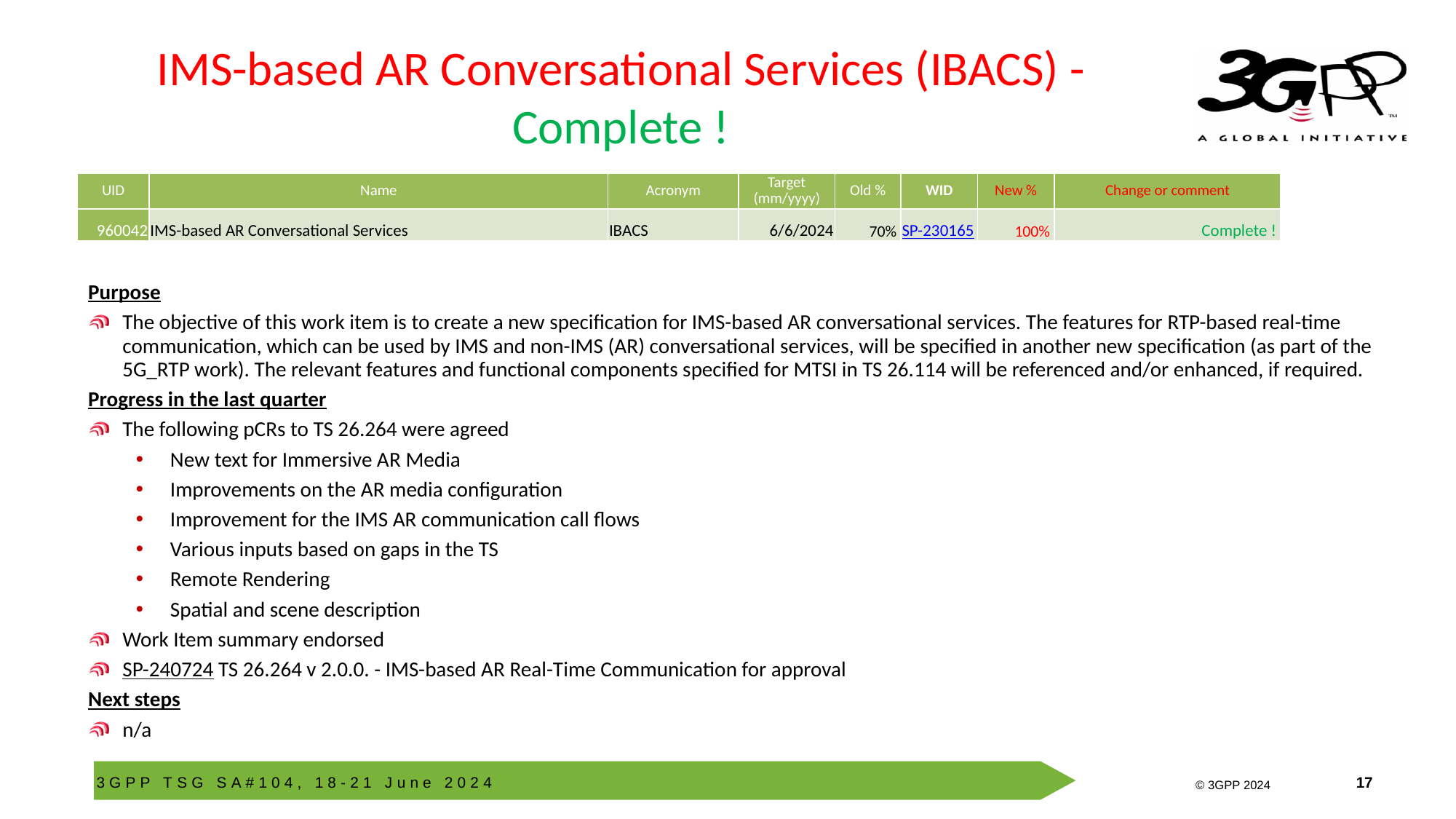

# IMS-based AR Conversational Services (IBACS) - Complete !
| UID | Name | Acronym | Target (mm/yyyy) | Old % | WID | New % | Change or comment |
| --- | --- | --- | --- | --- | --- | --- | --- |
| 960042 | IMS-based AR Conversational Services | IBACS | 6/6/2024 | 70% | SP-230165 | 100% | Complete ! |
Purpose
The objective of this work item is to create a new specification for IMS-based AR conversational services. The features for RTP-based real-time communication, which can be used by IMS and non-IMS (AR) conversational services, will be specified in another new specification (as part of the 5G_RTP work). The relevant features and functional components specified for MTSI in TS 26.114 will be referenced and/or enhanced, if required.
Progress in the last quarter
The following pCRs to TS 26.264 were agreed
New text for Immersive AR Media
Improvements on the AR media configuration
Improvement for the IMS AR communication call flows
Various inputs based on gaps in the TS
Remote Rendering
Spatial and scene description
Work Item summary endorsed
SP-240724 TS 26.264 v 2.0.0. - IMS-based AR Real-Time Communication for approval
Next steps
n/a